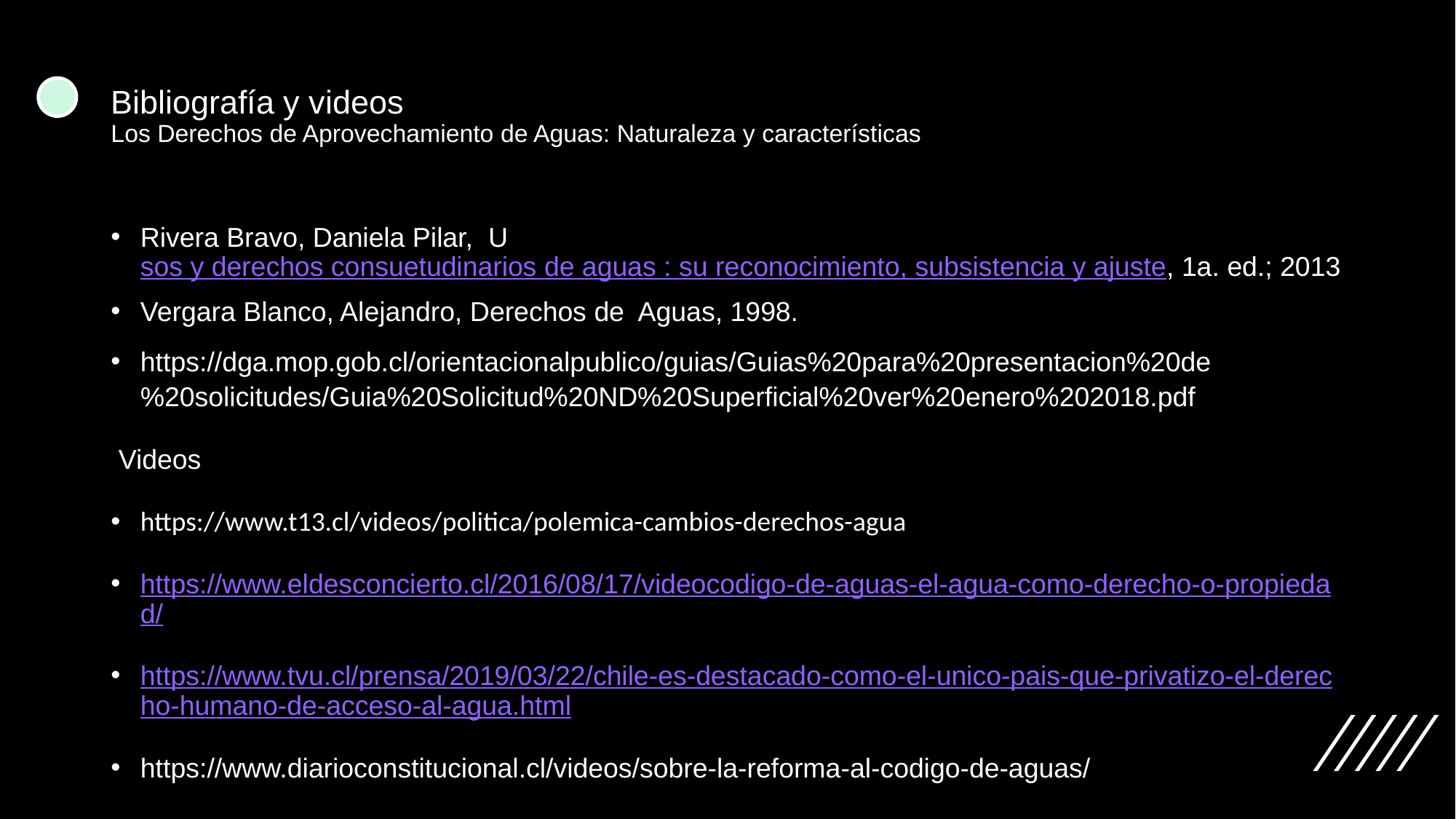

# Bibliografía y videos Los Derechos de Aprovechamiento de Aguas: Naturaleza y características
Rivera Bravo, Daniela Pilar,  Usos y derechos consuetudinarios de aguas : su reconocimiento, subsistencia y ajuste, 1a. ed.; 2013
Vergara Blanco, Alejandro, Derechos de  Aguas, 1998.
https://dga.mop.gob.cl/orientacionalpublico/guias/Guias%20para%20presentacion%20de%20solicitudes/Guia%20Solicitud%20ND%20Superficial%20ver%20enero%202018.pdf
 Videos
https://www.t13.cl/videos/politica/polemica-cambios-derechos-agua
https://www.eldesconcierto.cl/2016/08/17/videocodigo-de-aguas-el-agua-como-derecho-o-propiedad/
https://www.tvu.cl/prensa/2019/03/22/chile-es-destacado-como-el-unico-pais-que-privatizo-el-derecho-humano-de-acceso-al-agua.html
https://www.diarioconstitucional.cl/videos/sobre-la-reforma-al-codigo-de-aguas/